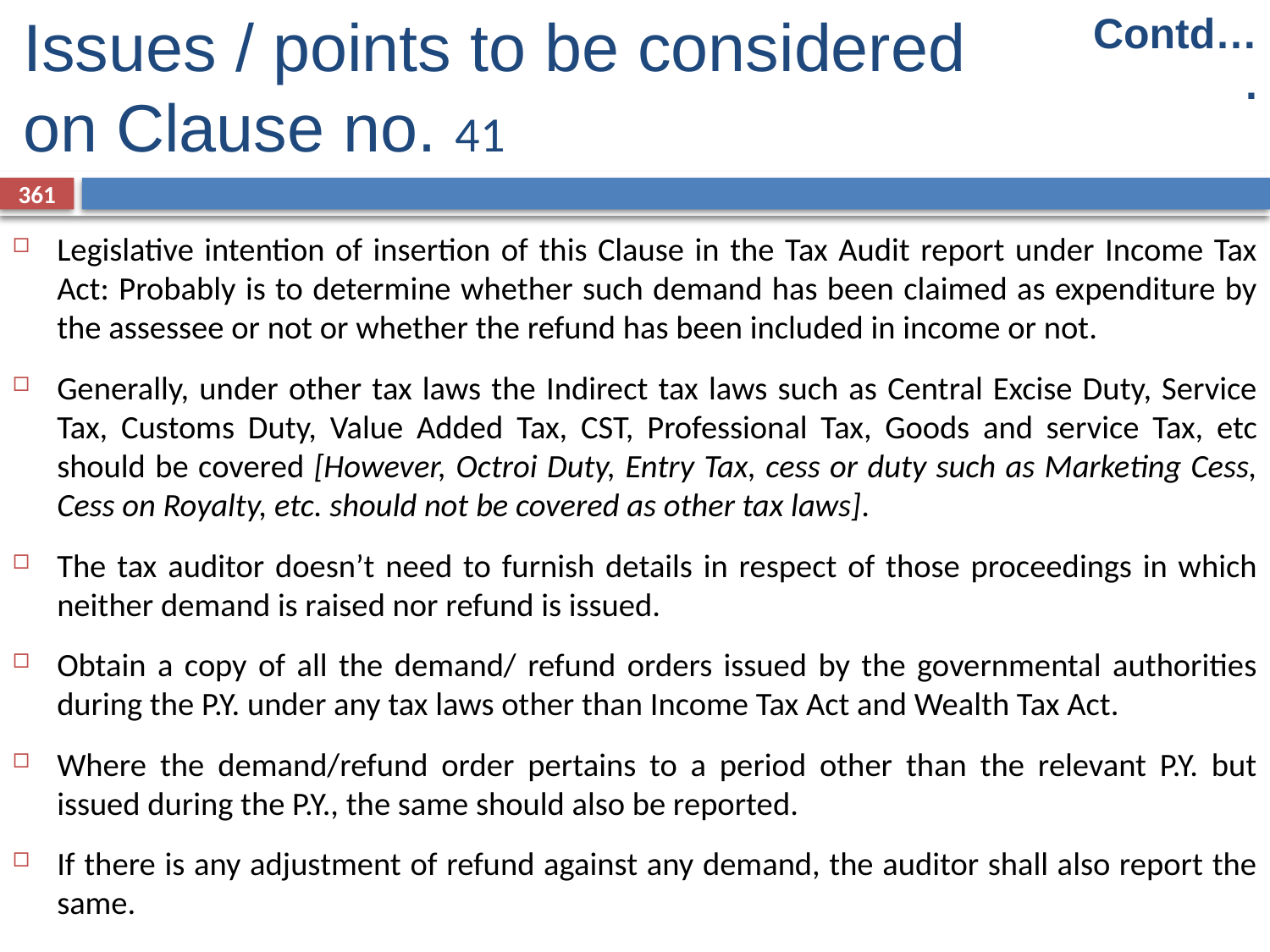

Contd….
# Issues / points to be considered on Clause no. 41
361
Legislative intention of insertion of this Clause in the Tax Audit report under Income Tax Act: Probably is to determine whether such demand has been claimed as expenditure by the assessee or not or whether the refund has been included in income or not.
Generally, under other tax laws the Indirect tax laws such as Central Excise Duty, Service Tax, Customs Duty, Value Added Tax, CST, Professional Tax, Goods and service Tax, etc should be covered [However, Octroi Duty, Entry Tax, cess or duty such as Marketing Cess, Cess on Royalty, etc. should not be covered as other tax laws].
The tax auditor doesn’t need to furnish details in respect of those proceedings in which neither demand is raised nor refund is issued.
Obtain a copy of all the demand/ refund orders issued by the governmental authorities during the P.Y. under any tax laws other than Income Tax Act and Wealth Tax Act.
Where the demand/refund order pertains to a period other than the relevant P.Y. but issued during the P.Y., the same should also be reported.
If there is any adjustment of refund against any demand, the auditor shall also report the same.